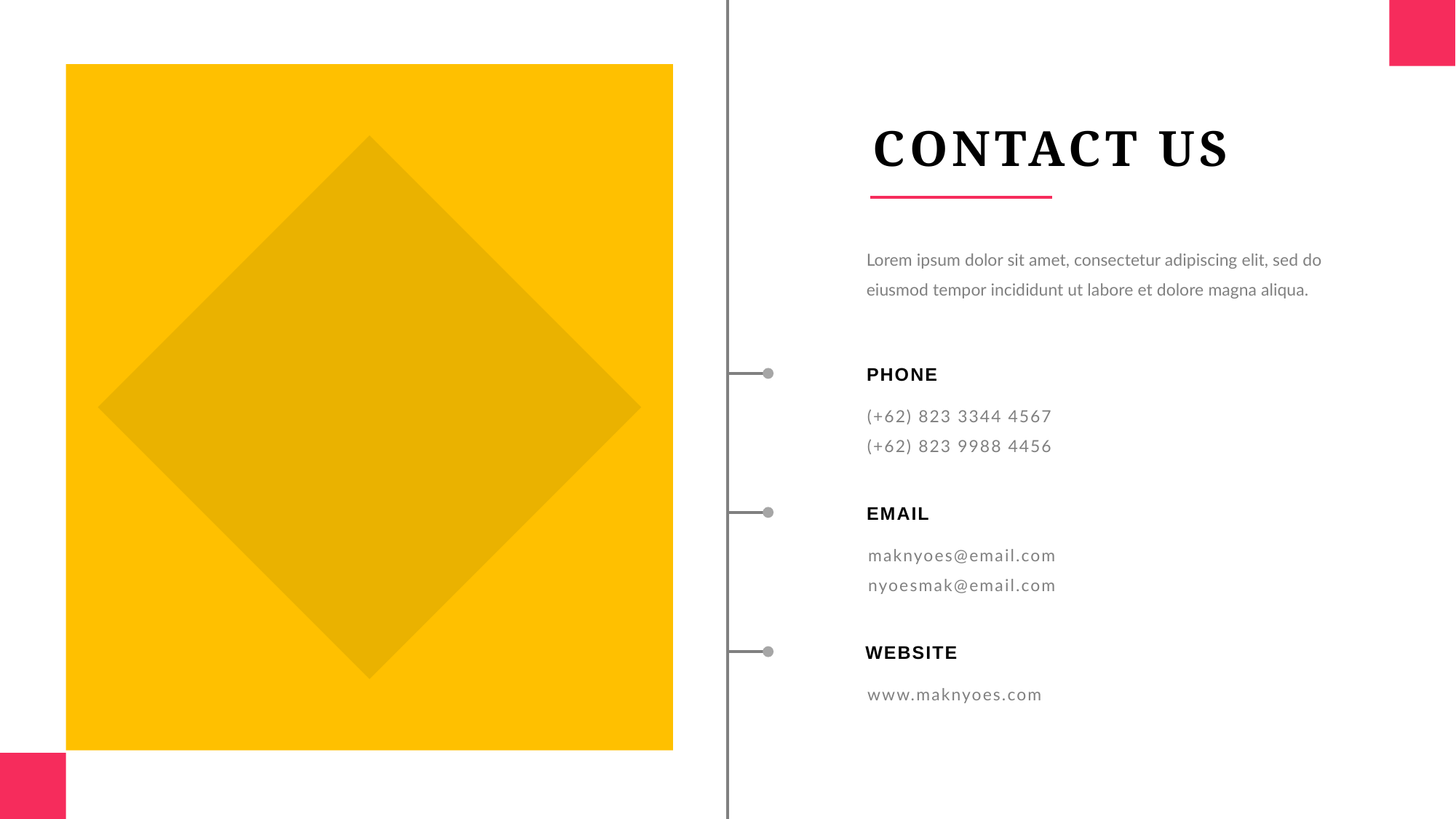

CONTACT US

Lorem ipsum dolor sit amet, consectetur adipiscing elit, sed do eiusmod tempor incididunt ut labore et dolore magna aliqua.
PHONE

(+62) 823 3344 4567
(+62) 823 9988 4456
EMAIL

maknyoes@email.com
nyoesmak@email.com
WEBSITE

www.maknyoes.com